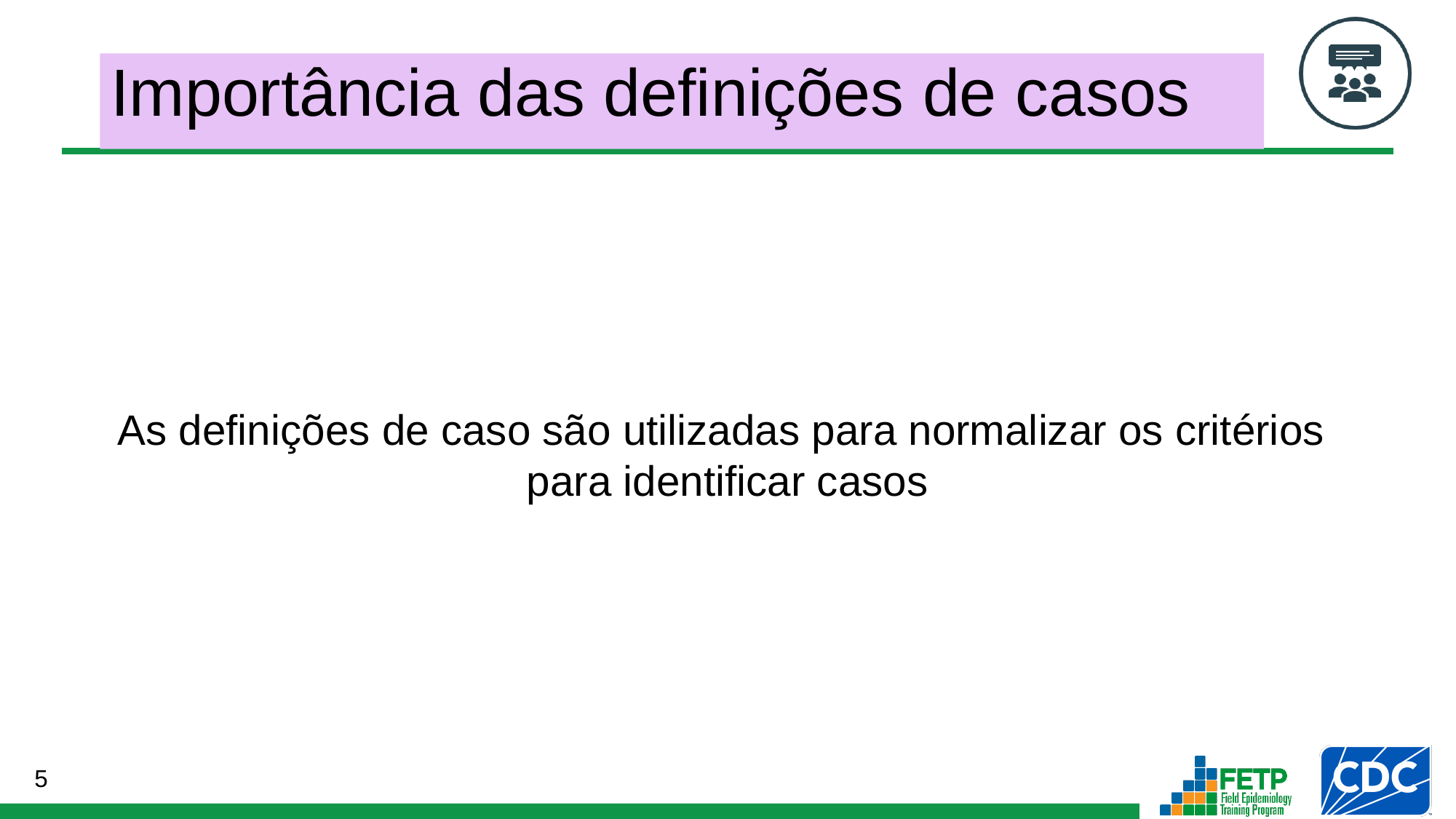

# Importância das definições de casos
As definições de caso são utilizadas para normalizar os critérios
para identificar casos